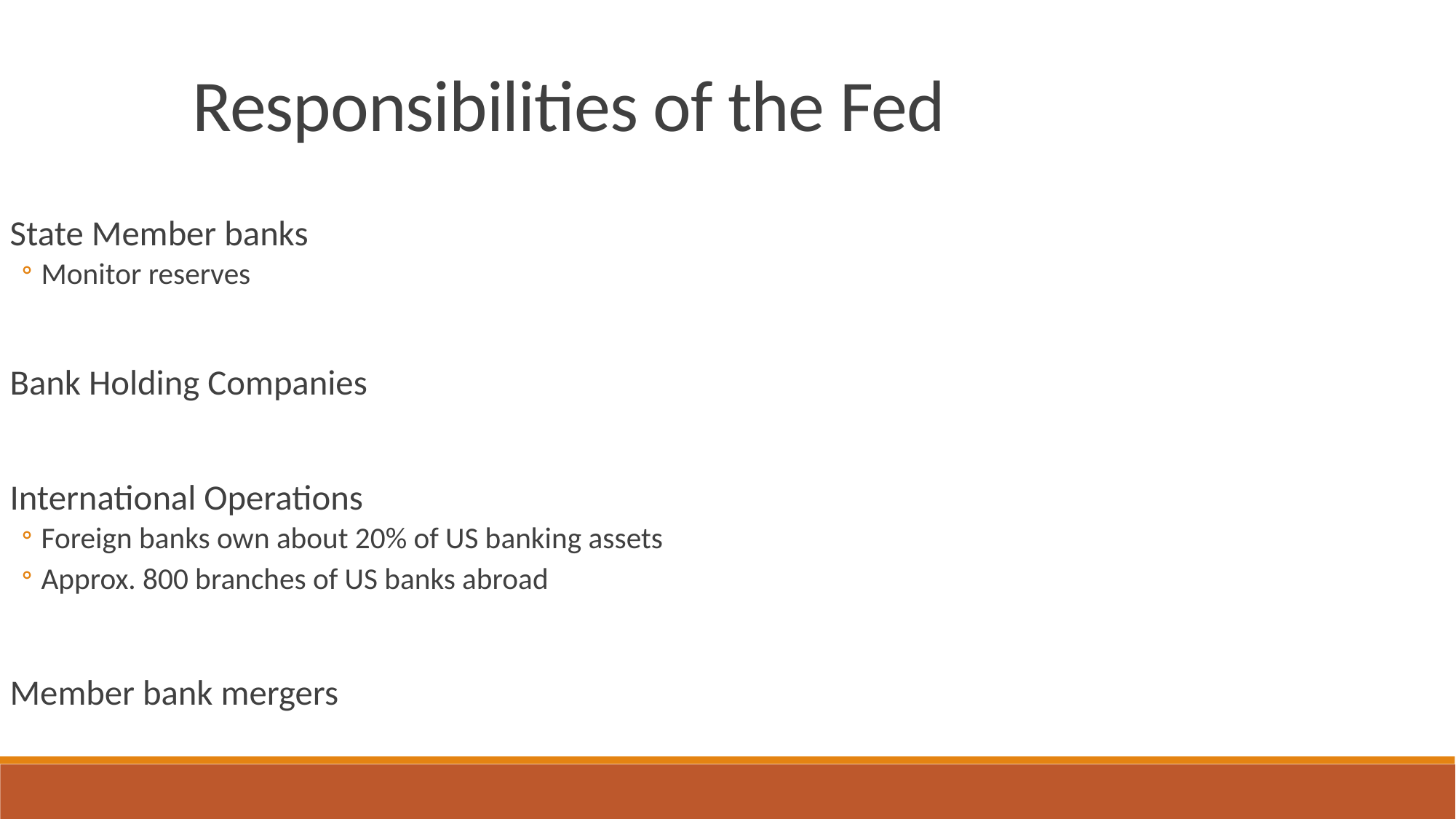

Responsibilities of the Fed
State Member banks
Monitor reserves

Bank Holding Companies

International Operations
Foreign banks own about 20% of US banking assets
Approx. 800 branches of US banks abroad

Member bank mergers